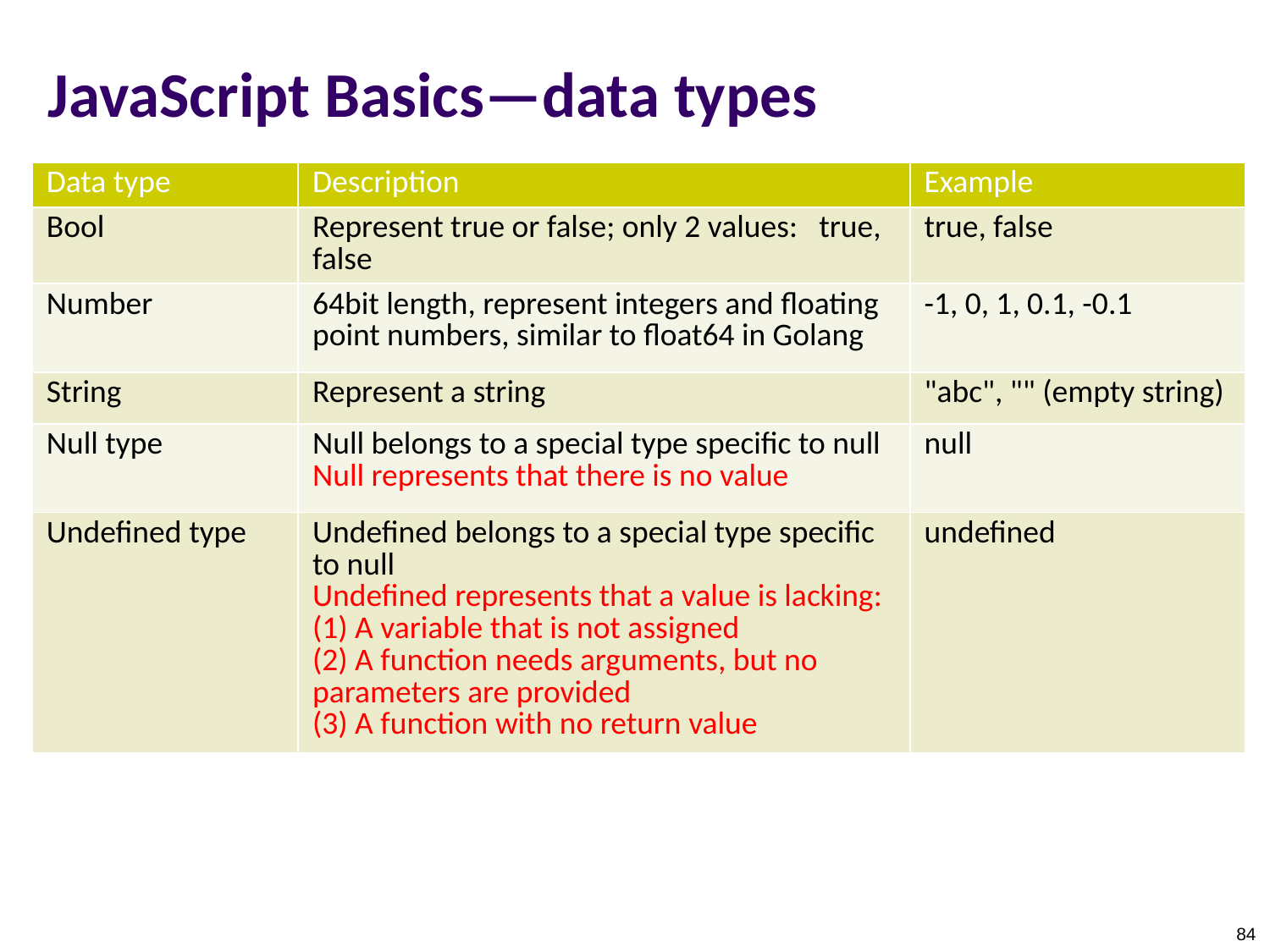

# JavaScript Basics—data types
| Data type | Description | Example |
| --- | --- | --- |
| Bool | Represent true or false; only 2 values: true, false | true, false |
| Number | 64bit length, represent integers and floating point numbers, similar to float64 in Golang | -1, 0, 1, 0.1, -0.1 |
| String | Represent a string | "abc", "" (empty string) |
| Null type | Null belongs to a special type specific to null Null represents that there is no value | null |
| Undefined type | Undefined belongs to a special type specific to null Undefined represents that a value is lacking: (1) A variable that is not assigned (2) A function needs arguments, but no parameters are provided (3) A function with no return value | undefined |
84